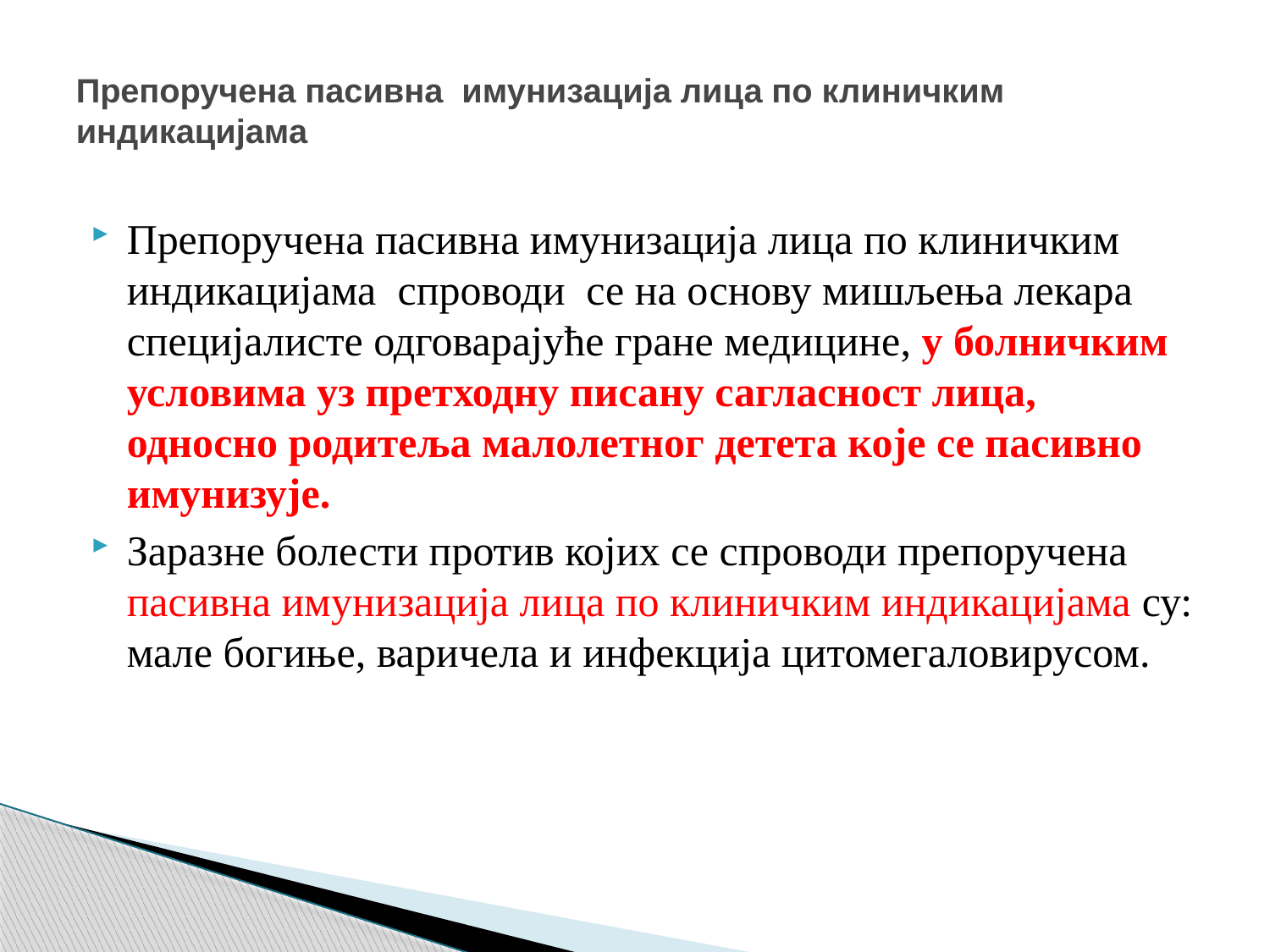

# Препоручена пасивна  имунизација лица по клиничким индикацијама
Препоручена пасивна имунизација лица по клиничким индикацијама  спроводи  се на основу мишљења лекара специјалисте одговарајуће гране медицине, у болничким условима уз претходну писану сагласност лица, односно родитеља малолетног детета које се пасивно имунизује.
Заразне болести против којих се спроводи препоручена пасивна имунизација лица по клиничким индикацијама су: мале богиње, варичела и инфекција цитомегаловирусом.